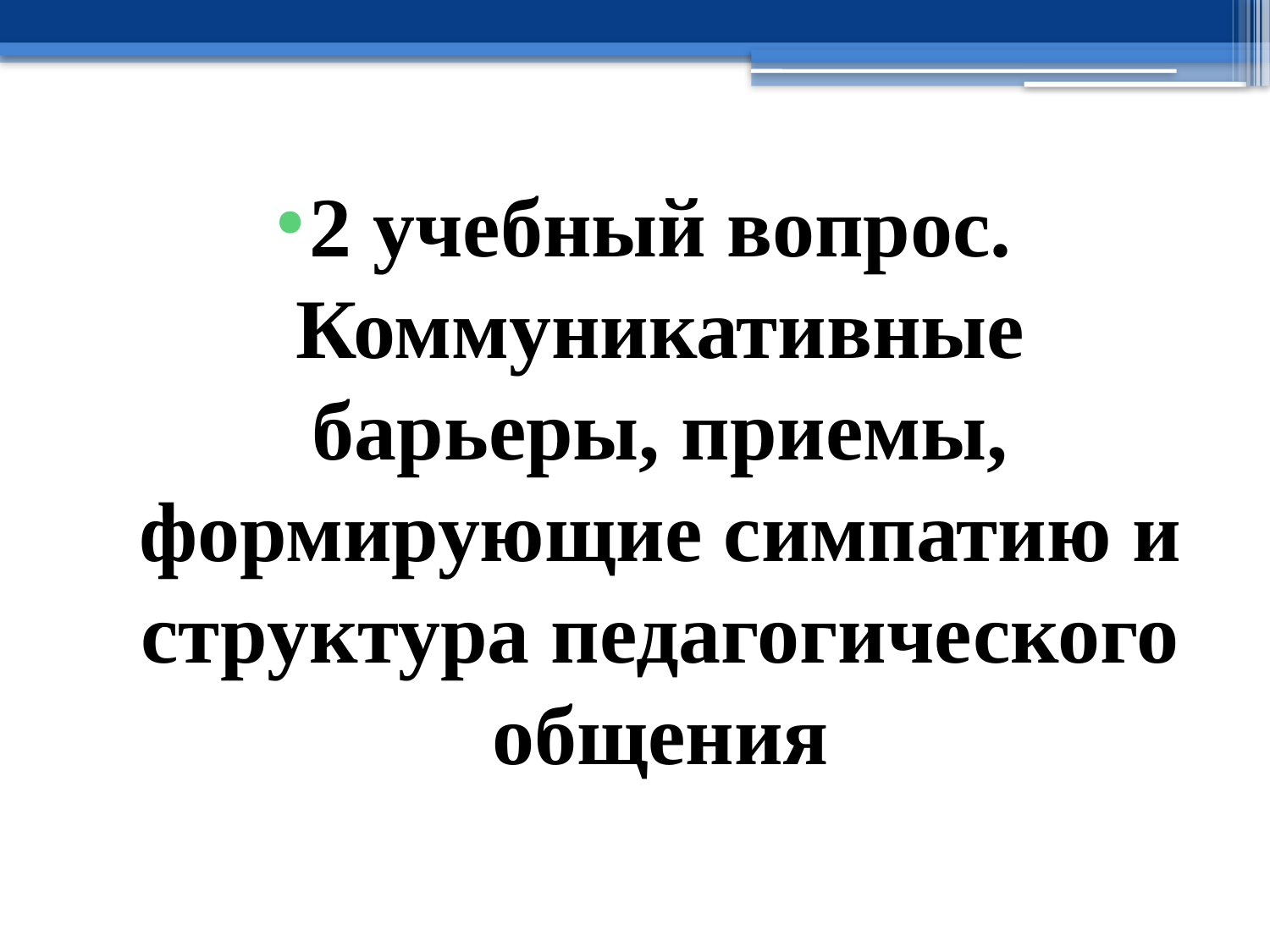

#
2 учебный вопрос. Коммуникативные барьеры, приемы, формирующие симпатию и структура педагогического общения